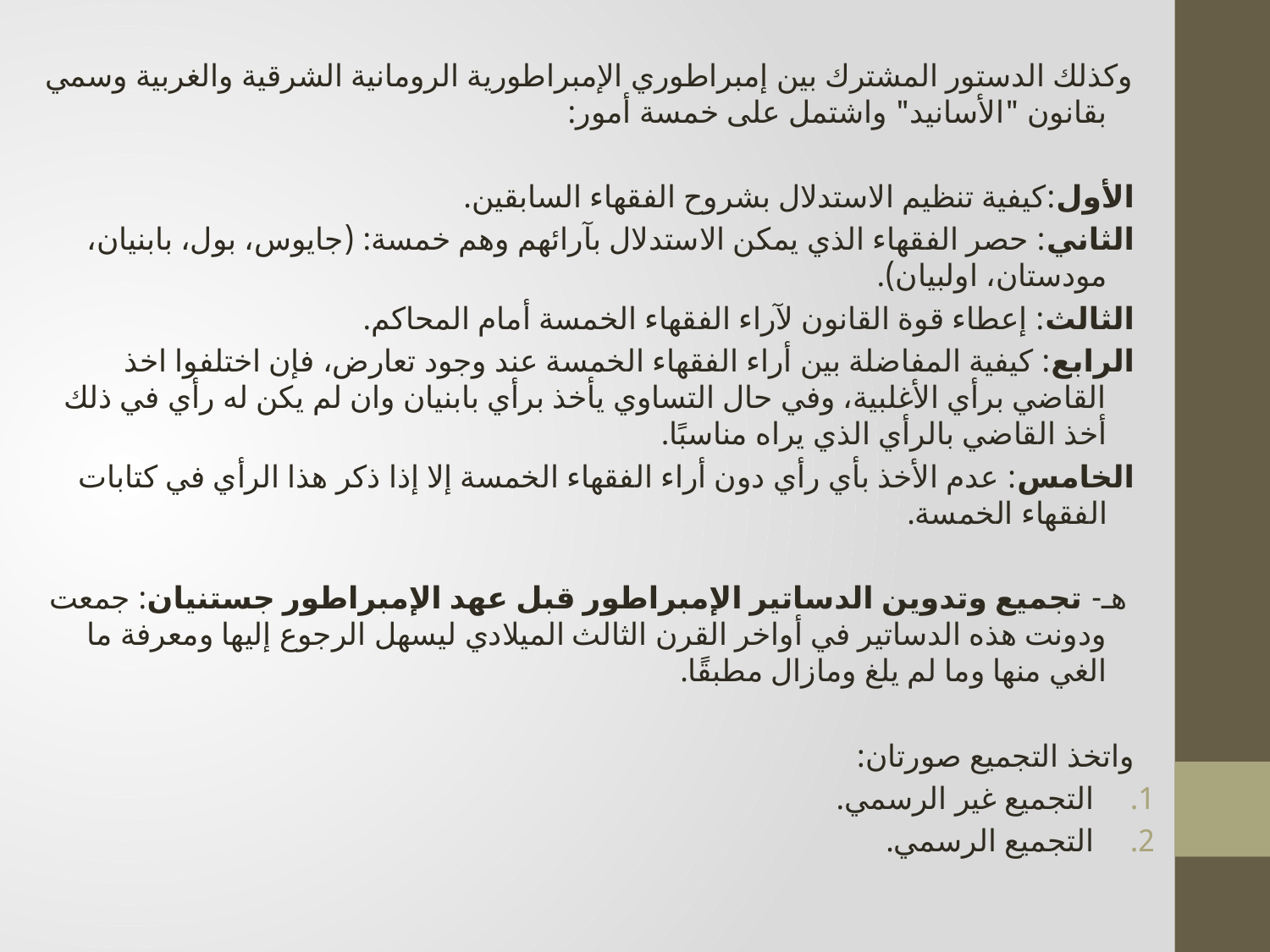

وكذلك الدستور المشترك بين إمبراطوري الإمبراطورية الرومانية الشرقية والغربية وسمي بقانون "الأسانيد" واشتمل على خمسة أمور:

الأول:كيفية تنظيم الاستدلال بشروح الفقهاء السابقين.
الثاني: حصر الفقهاء الذي يمكن الاستدلال بآرائهم وهم خمسة: (جايوس، بول، بابنيان، مودستان، اولبيان).
الثالث: إعطاء قوة القانون لآراء الفقهاء الخمسة أمام المحاكم.
الرابع: كيفية المفاضلة بين أراء الفقهاء الخمسة عند وجود تعارض، فإن اختلفوا اخذ القاضي برأي الأغلبية، وفي حال التساوي يأخذ برأي بابنيان وان لم يكن له رأي في ذلك أخذ القاضي بالرأي الذي يراه مناسبًا.
الخامس: عدم الأخذ بأي رأي دون أراء الفقهاء الخمسة إلا إذا ذكر هذا الرأي في كتابات الفقهاء الخمسة.

 هـ- تجميع وتدوين الدساتير الإمبراطور قبل عهد الإمبراطور جستنيان: جمعت ودونت هذه الدساتير في أواخر القرن الثالث الميلادي ليسهل الرجوع إليها ومعرفة ما الغي منها وما لم يلغ ومازال مطبقًا.

واتخذ التجميع صورتان:
التجميع غير الرسمي.
التجميع الرسمي.